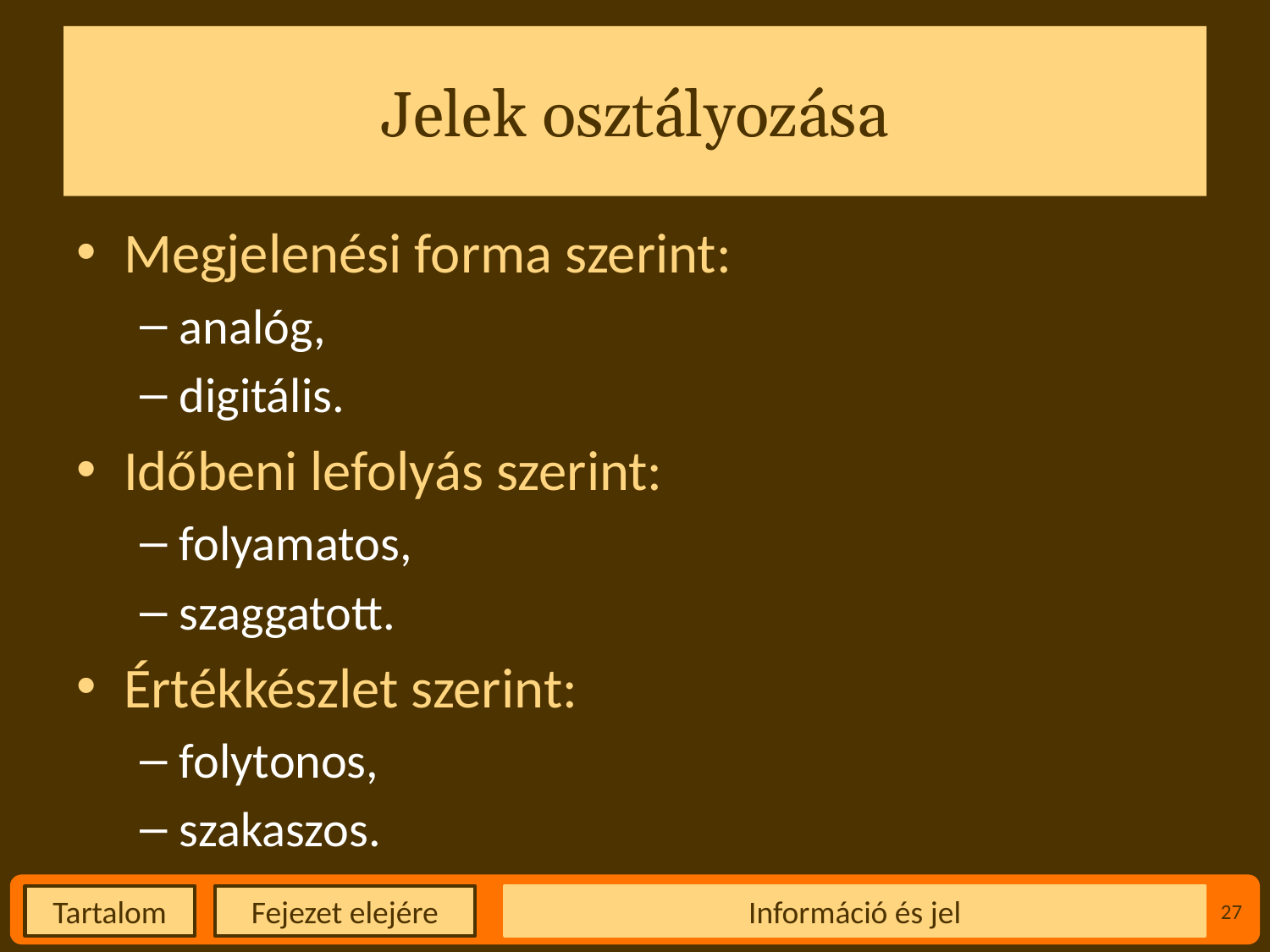

# Jelek osztályozása
Megjelenési forma szerint:
analóg,
digitális.
Időbeni lefolyás szerint:
folyamatos,
szaggatott.
Értékkészlet szerint:
folytonos,
szakaszos.
Információ és jel
27
Fejezet elejére